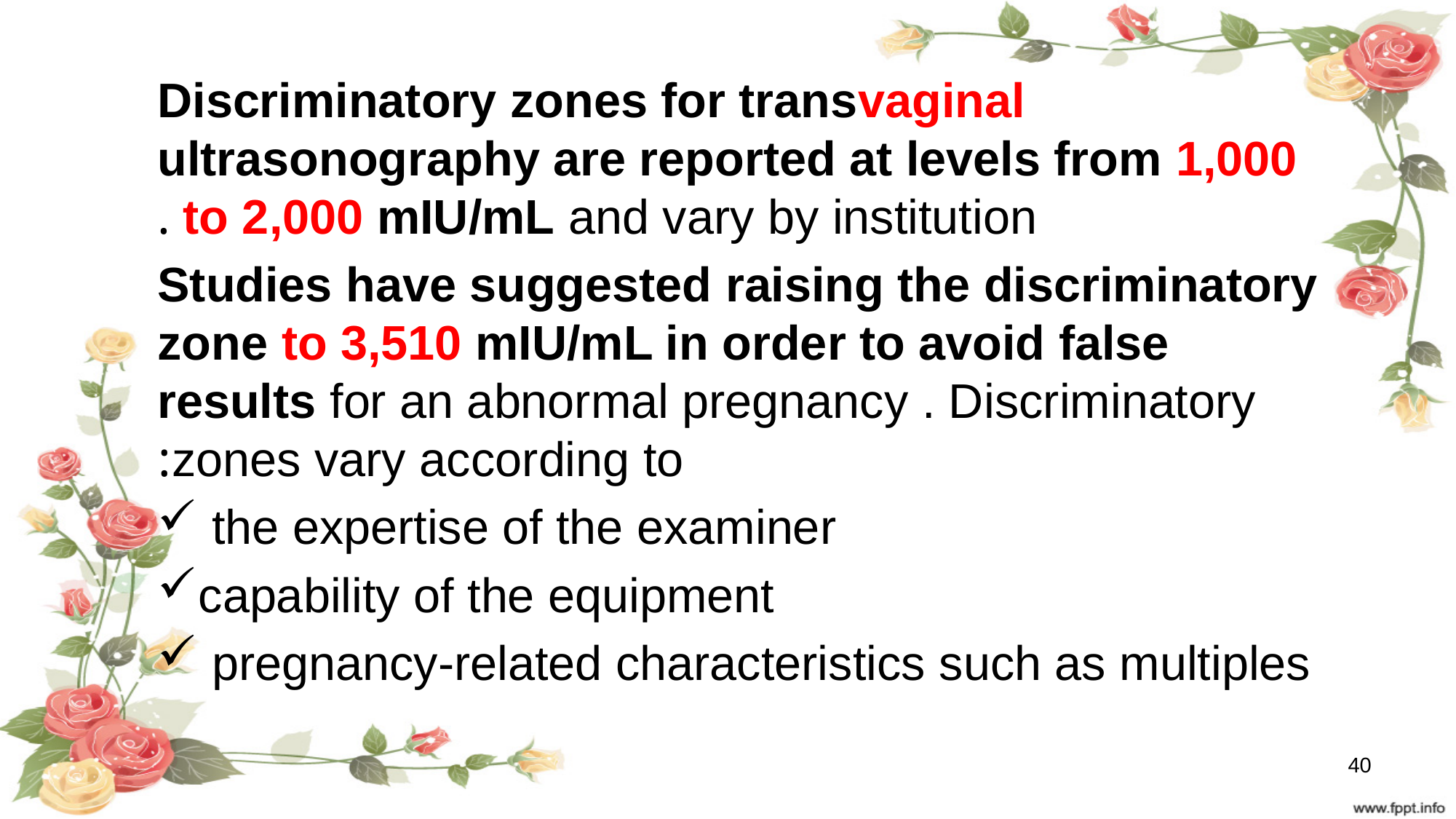

Discriminatory zones for transvaginal ultrasonography are reported at levels from 1,000 to 2,000 mIU/mL and vary by institution .
Studies have suggested raising the discriminatory zone to 3,510 mIU/mL in order to avoid false results for an abnormal pregnancy . Discriminatory zones vary according to:
 the expertise of the examiner
capability of the equipment
 pregnancy-related characteristics such as multiples
40